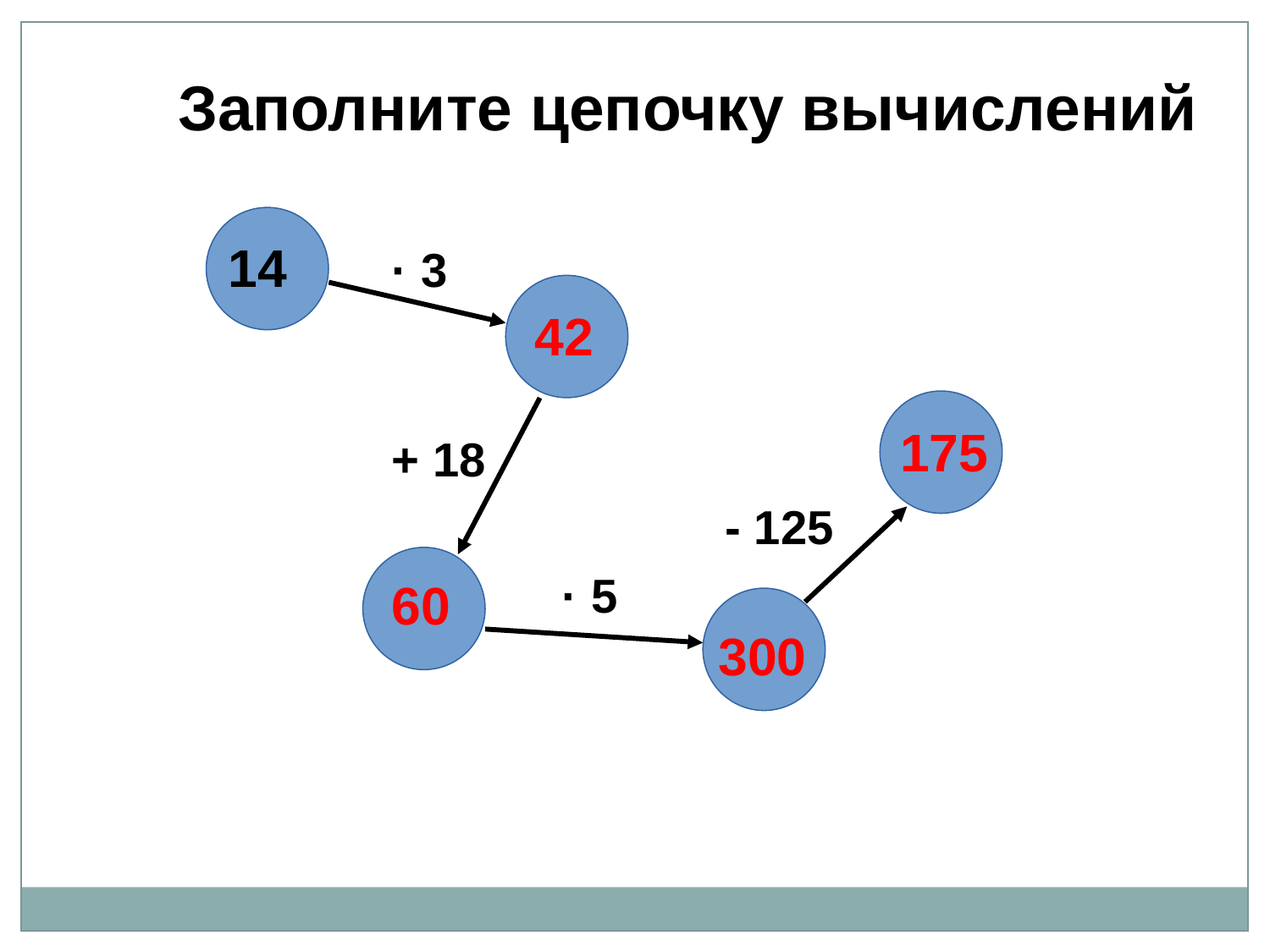

Заполните цепочку вычислений

14
· 3

42

175
+ 18
- 125

· 5
60

300